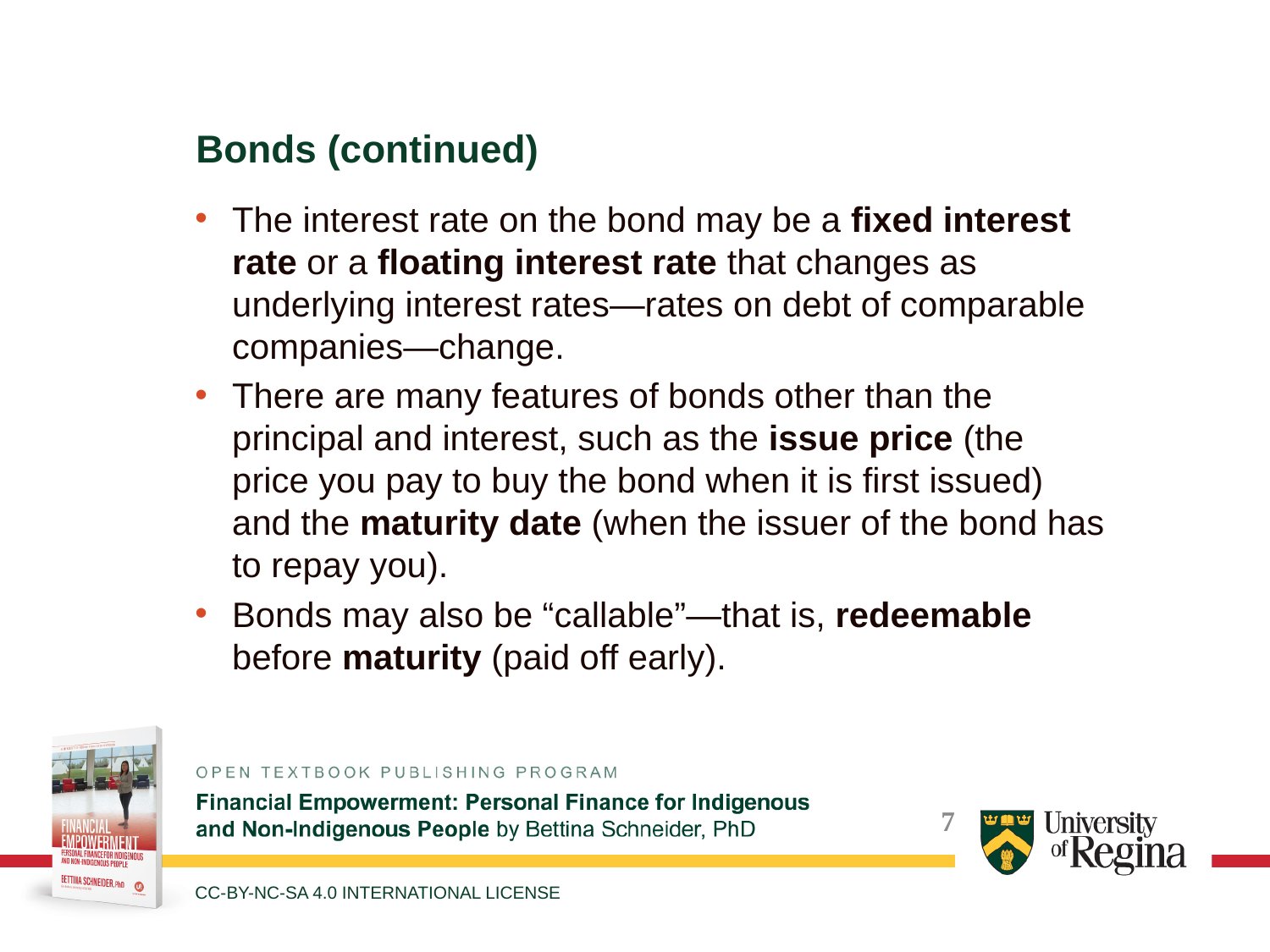

Bonds (continued)
The interest rate on the bond may be a fixed interest rate or a floating interest rate that changes as underlying interest rates—rates on debt of comparable companies—change.
There are many features of bonds other than the principal and interest, such as the issue price (the price you pay to buy the bond when it is first issued) and the maturity date (when the issuer of the bond has to repay you).
Bonds may also be “callable”—that is, redeemable before maturity (paid off early).
CC-BY-NC-SA 4.0 INTERNATIONAL LICENSE